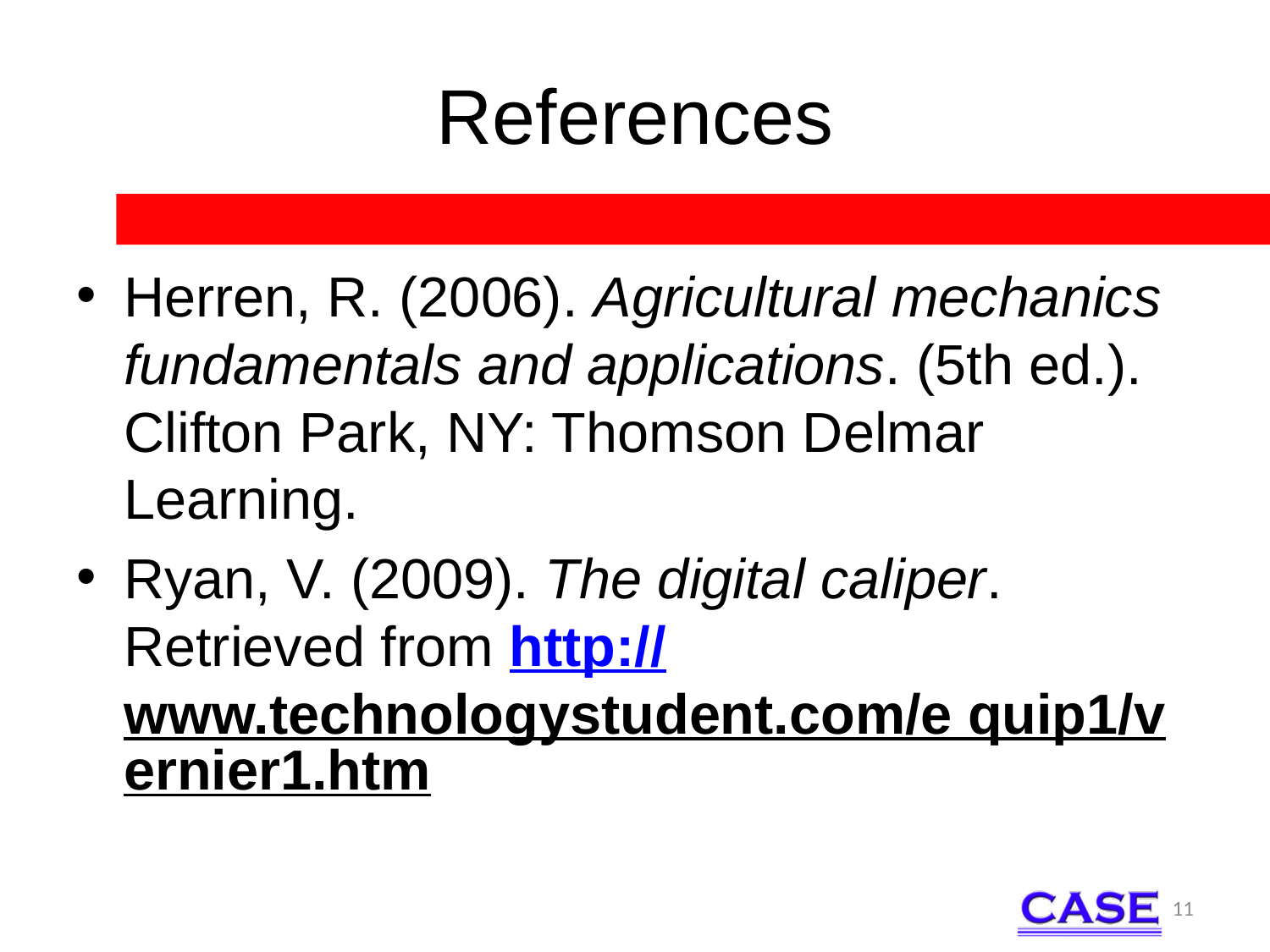

# References
Herren, R. (2006). Agricultural mechanics fundamentals and applications. (5th ed.). Clifton Park, NY: Thomson Delmar Learning.
Ryan, V. (2009). The digital caliper. Retrieved from http://www.technologystudent.com/e quip1/vernier1.htm
11